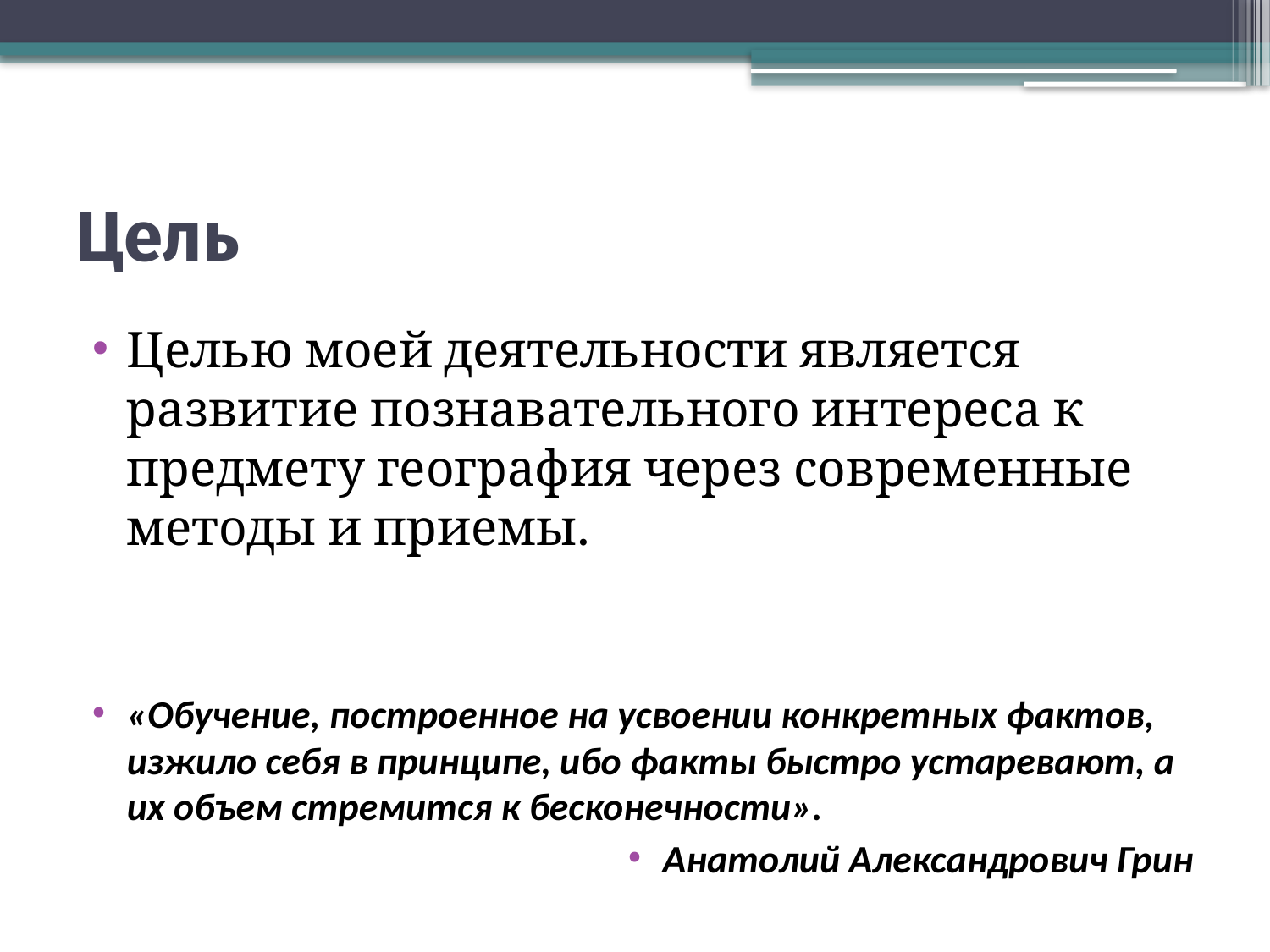

# Цель
Целью моей деятельности является развитие познавательного интереса к предмету география через современные методы и приемы.

«Обучение, построенное на усвоении конкретных фактов, изжило себя в принципе, ибо факты быстро устаревают, а их объем стремится к бесконечности».
Анатолий Александрович Грин